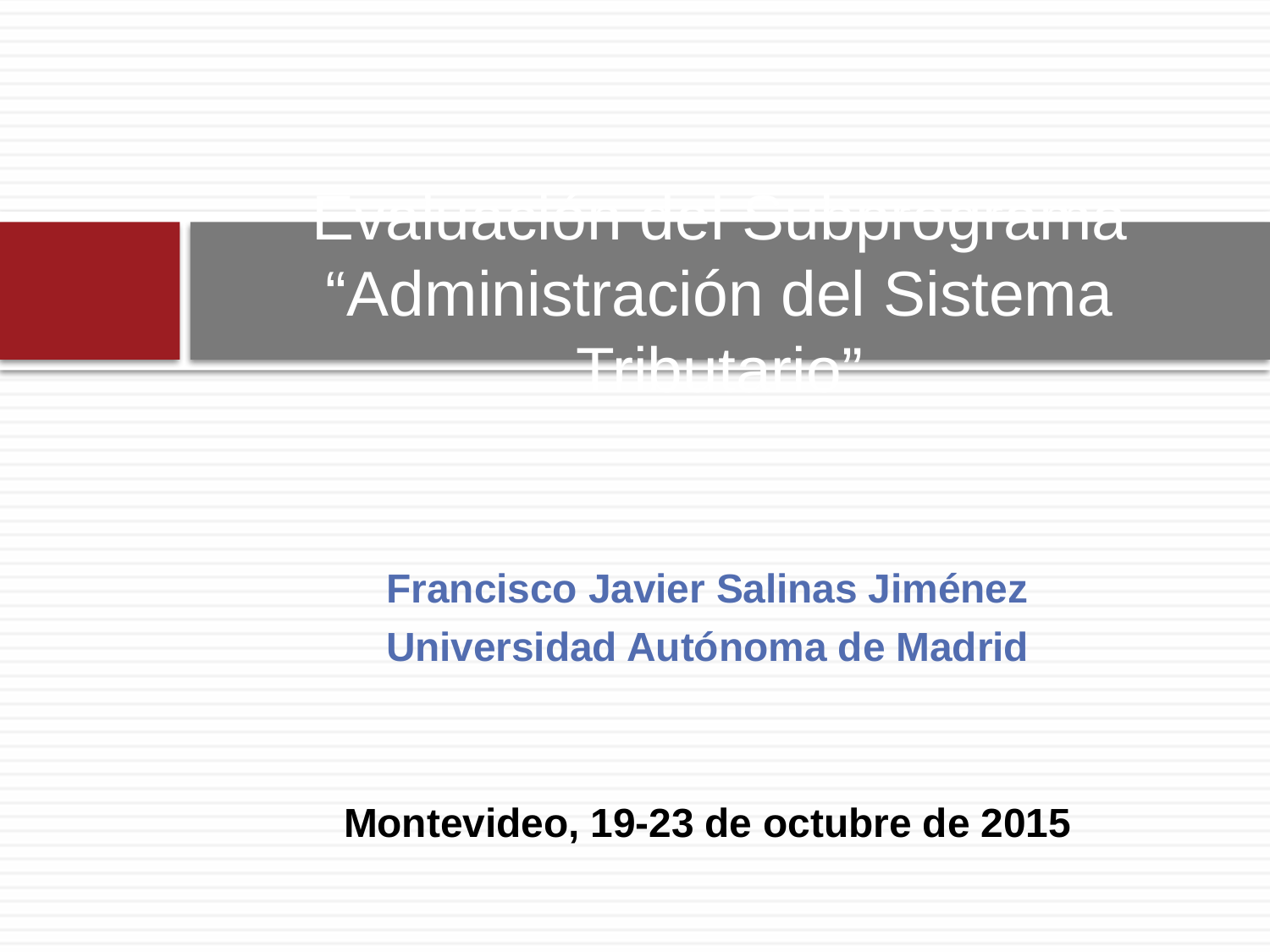

# Evaluación del Subprograma “Administración del Sistema Tributario”

Francisco Javier Salinas Jiménez
Universidad Autónoma de Madrid

Montevideo, 19-23 de octubre de 2015